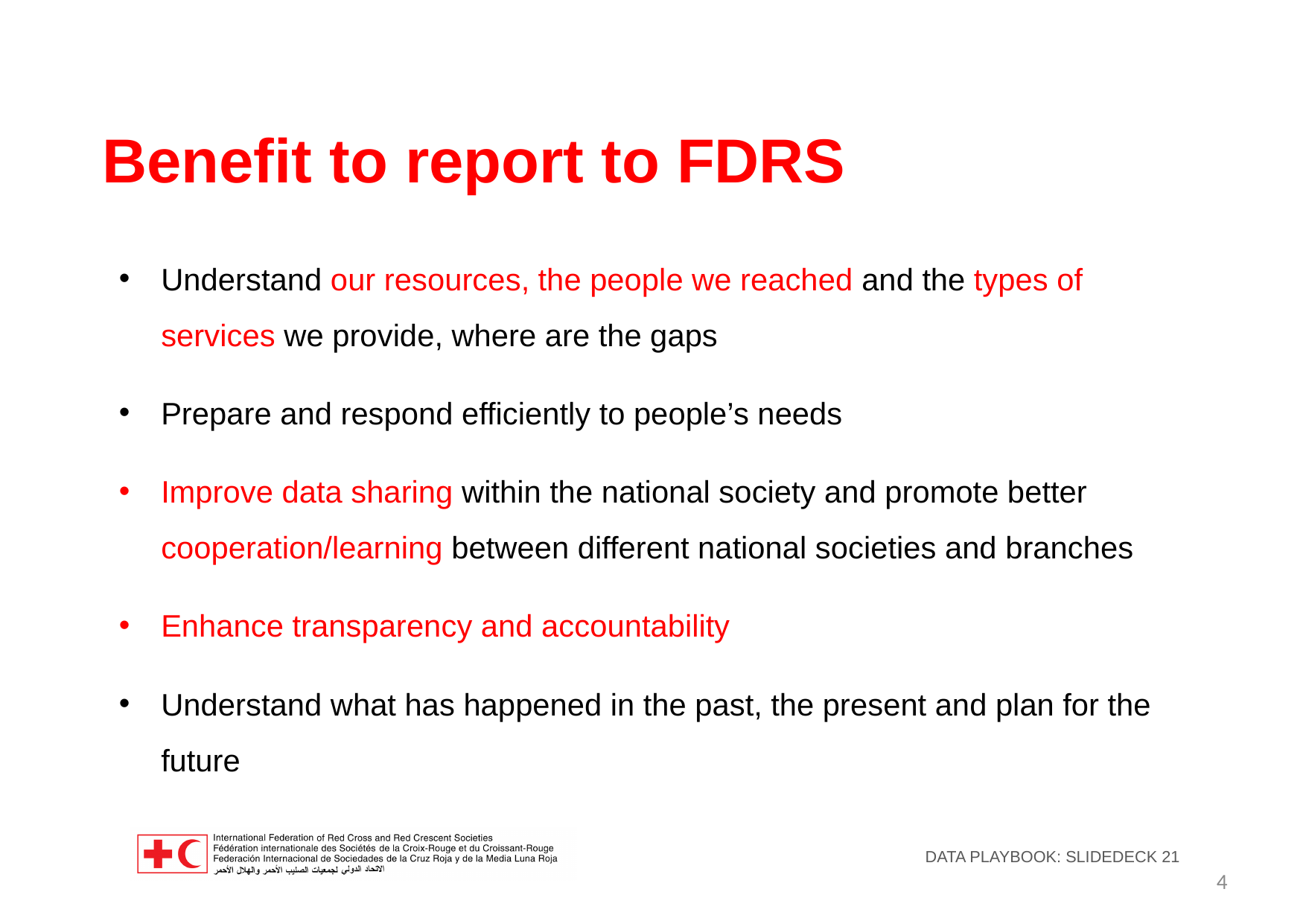

# Benefit to report to FDRS
Understand our resources, the people we reached and the types of services we provide, where are the gaps
Prepare and respond efficiently to people’s needs
Improve data sharing within the national society and promote better cooperation/learning between different national societies and branches
Enhance transparency and accountability
Understand what has happened in the past, the present and plan for the future
4